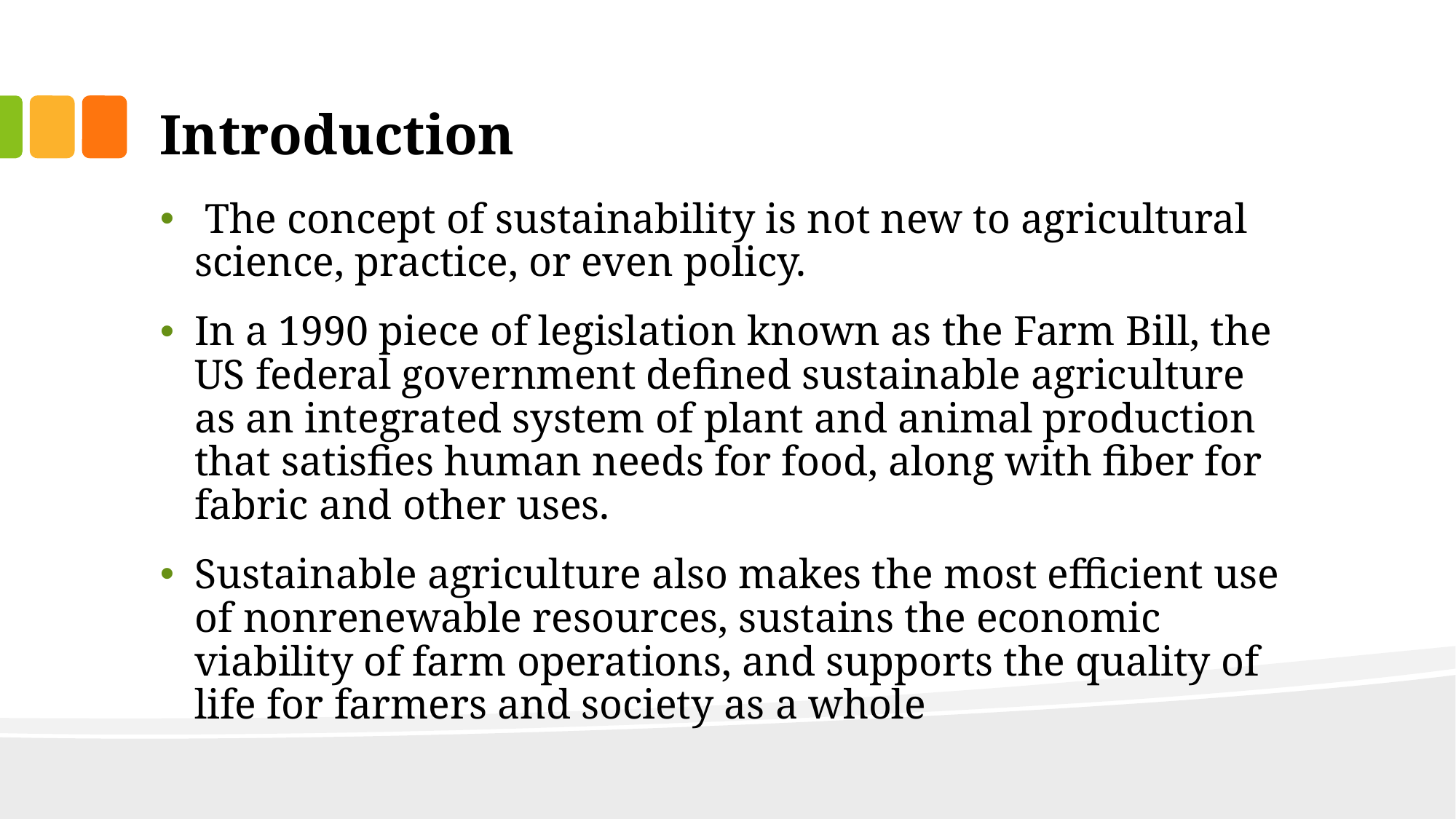

# Introduction
 The concept of sustainability is not new to agricultural science, practice, or even policy.
In a 1990 piece of legislation known as the Farm Bill, the US federal government defined sustainable agriculture as an integrated system of plant and animal production that satisfies human needs for food, along with fiber for fabric and other uses.
Sustainable agriculture also makes the most efficient use of nonrenewable resources, sustains the economic viability of farm operations, and supports the quality of life for farmers and society as a whole